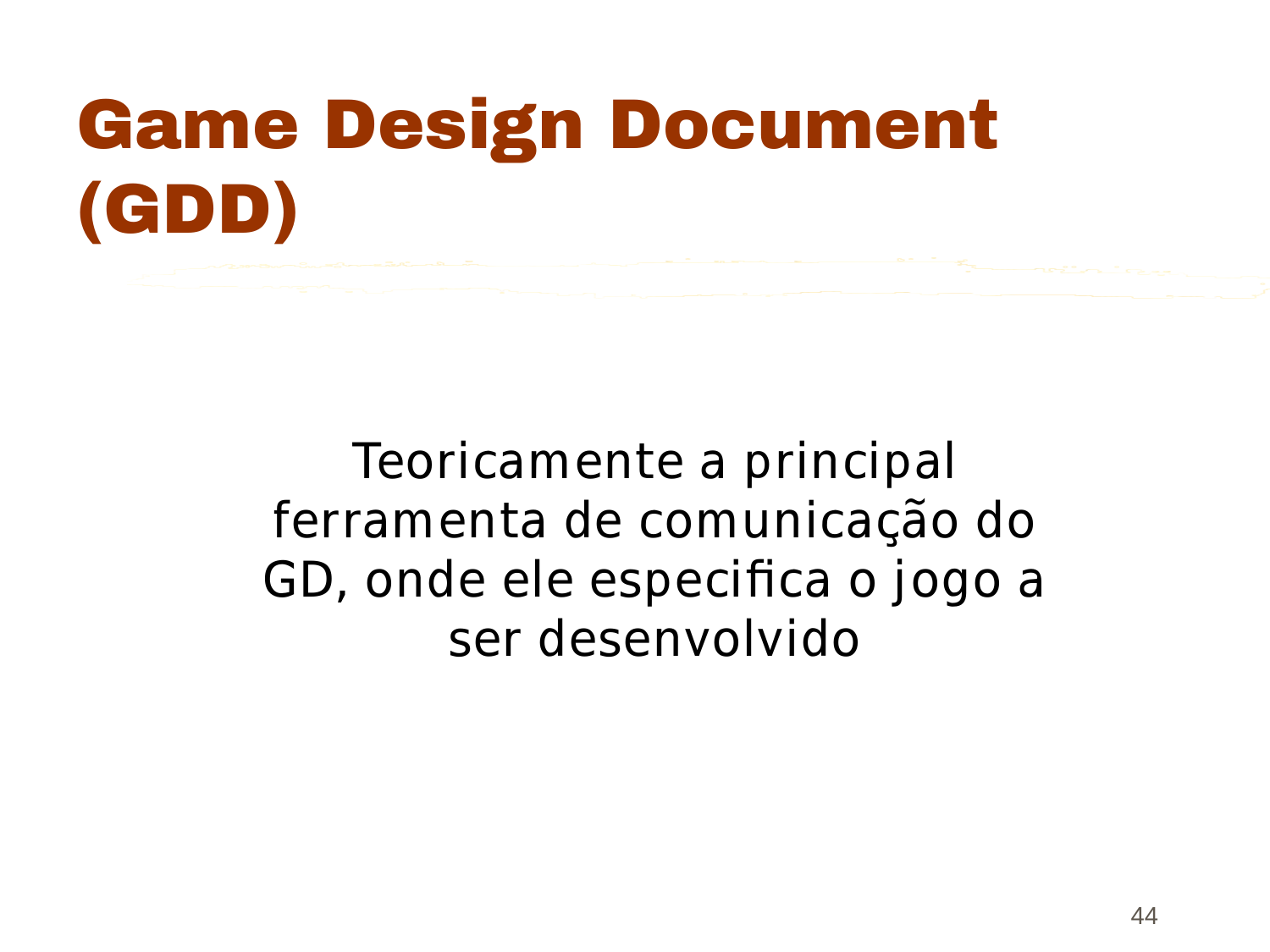

# Game Design Document (GDD)
Teoricamente a principal ferramenta de comunicação do GD, onde ele especifica o jogo a ser desenvolvido
44